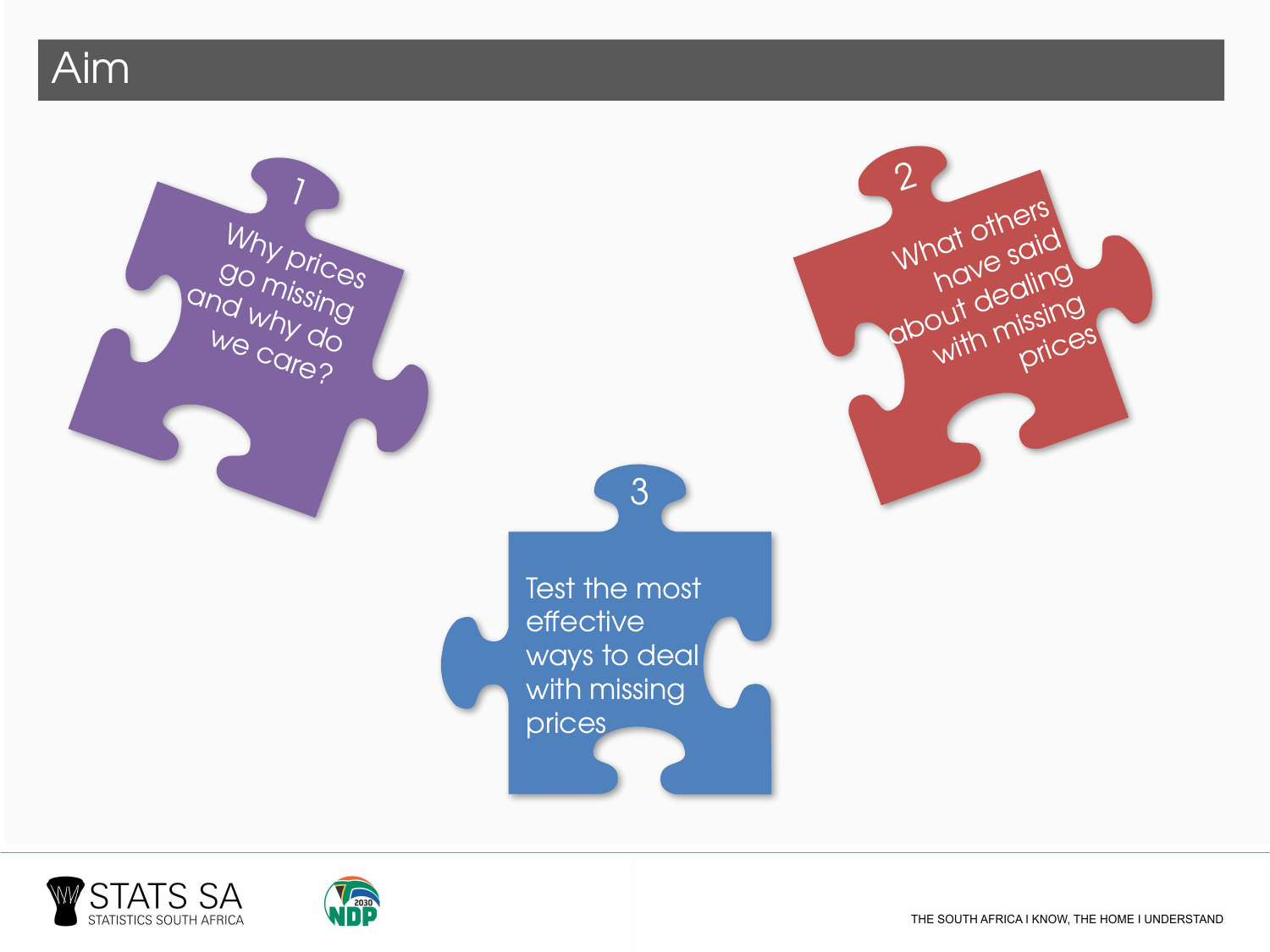

Aim

2
What others have said about dealing with missing prices
1

Why prices go missing and why do we care?
3

Test the most effective ways to deal with missing prices